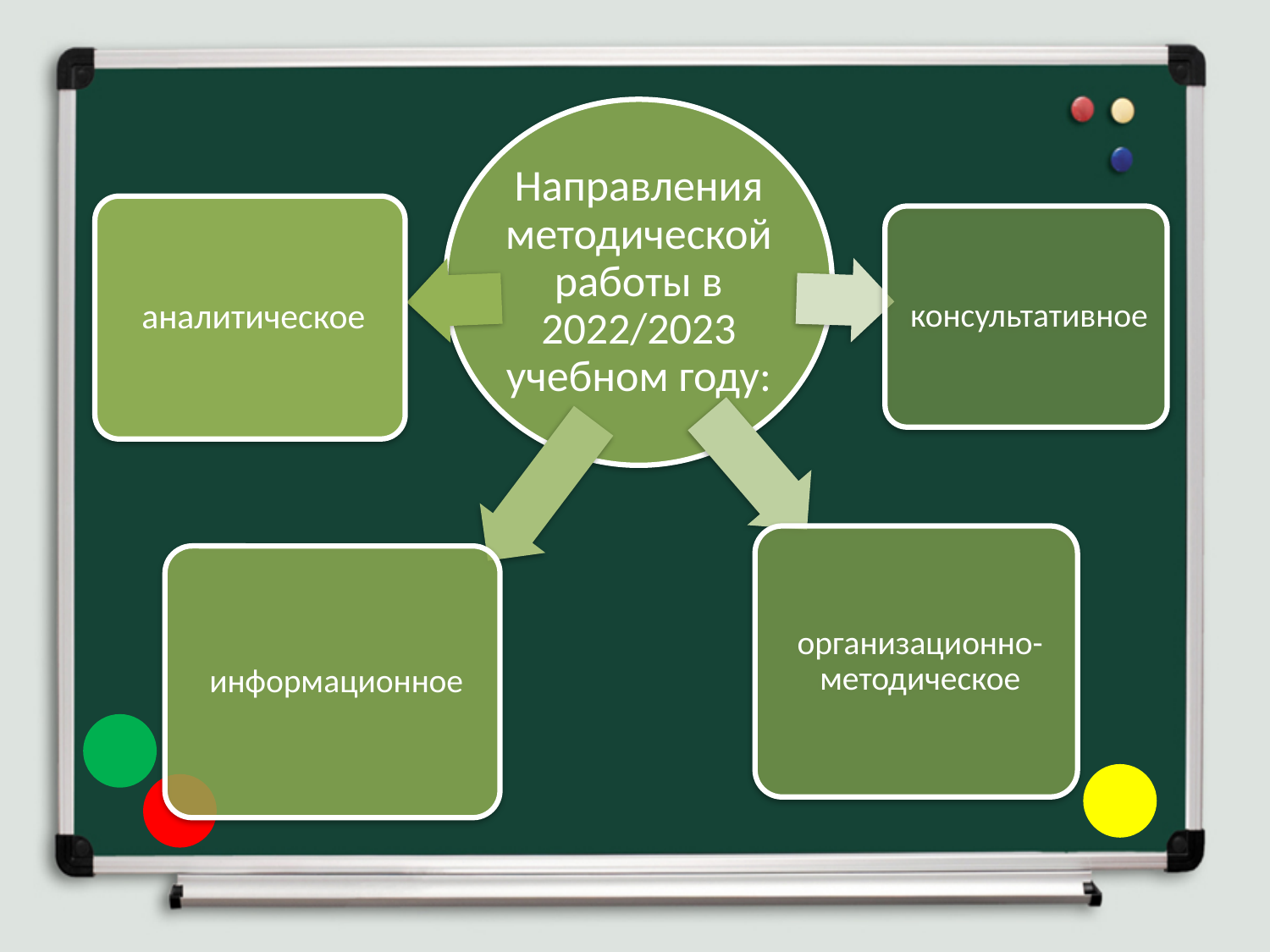

Направления методической работы в 2022/2023 учебном году:
аналитическое
информационное
организационно-методическое
консультативное